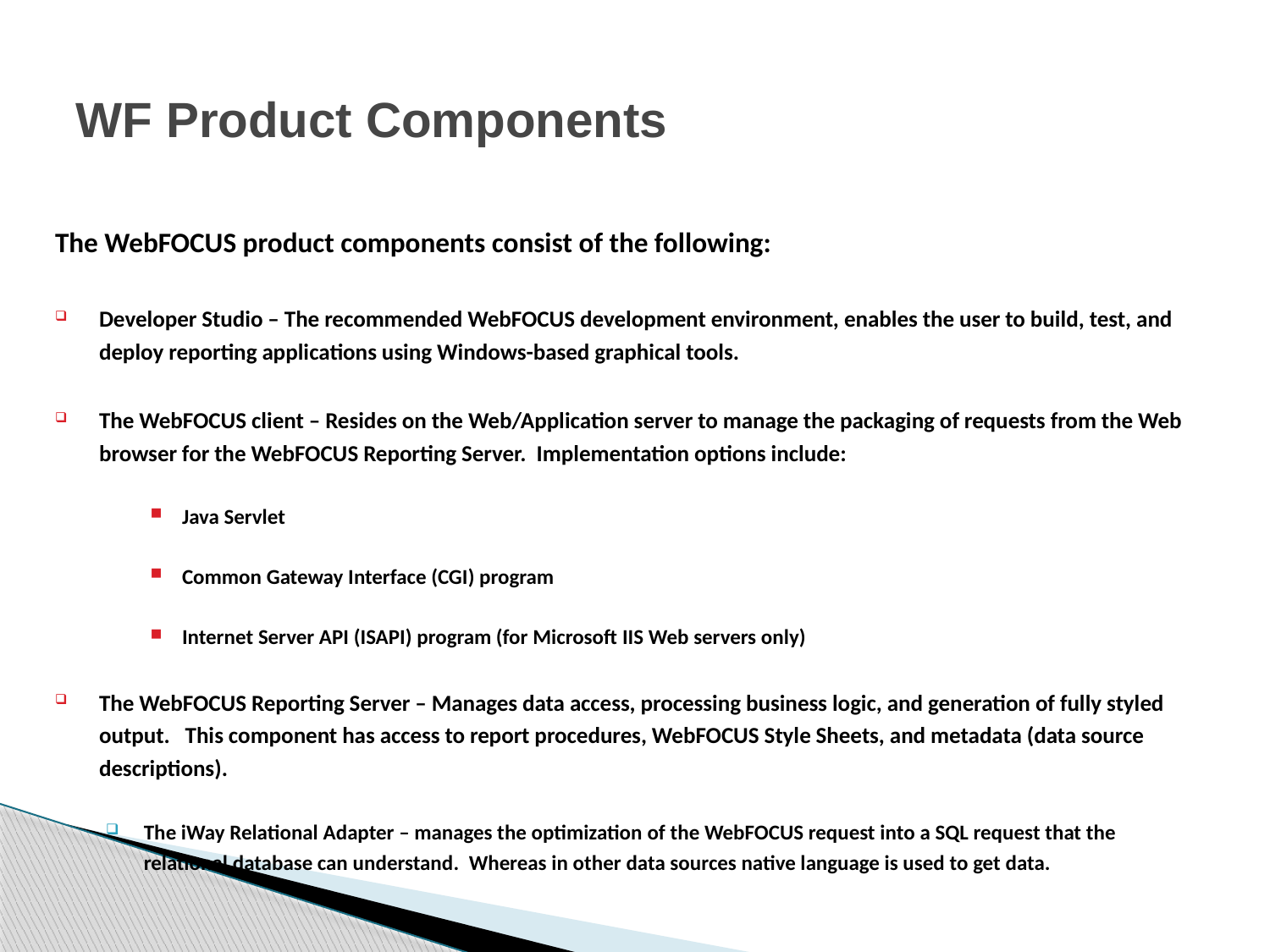

# WF Product Components
The WebFOCUS product components consist of the following:
Developer Studio – The recommended WebFOCUS development environment, enables the user to build, test, and deploy reporting applications using Windows-based graphical tools.
The WebFOCUS client – Resides on the Web/Application server to manage the packaging of requests from the Web browser for the WebFOCUS Reporting Server.  Implementation options include:
Java Servlet
Common Gateway Interface (CGI) program
Internet Server API (ISAPI) program (for Microsoft IIS Web servers only)
The WebFOCUS Reporting Server – Manages data access, processing business logic, and generation of fully styled output.   This component has access to report procedures, WebFOCUS Style Sheets, and metadata (data source descriptions).
The iWay Relational Adapter – manages the optimization of the WebFOCUS request into a SQL request that the relational database can understand.  Whereas in other data sources native language is used to get data.
5